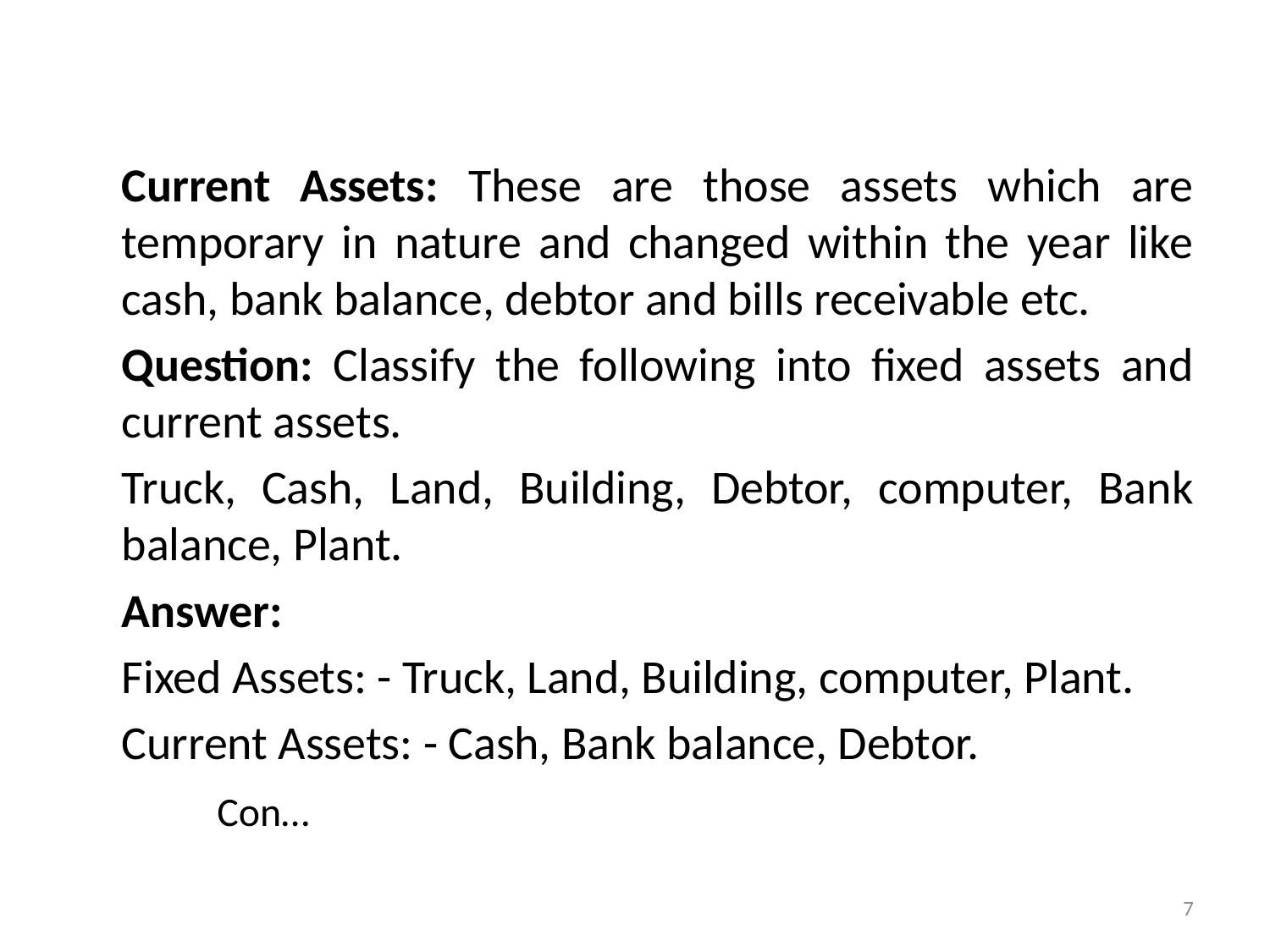

Current Assets: These are those assets which are temporary in nature and changed within the year like cash, bank balance, debtor and bills receivable etc.
	Question: Classify the following into fixed assets and current assets.
	Truck, Cash, Land, Building, Debtor, computer, Bank balance, Plant.
	Answer:
	Fixed Assets: - Truck, Land, Building, computer, Plant.
	Current Assets: - Cash, Bank balance, Debtor.
								         Con…

7